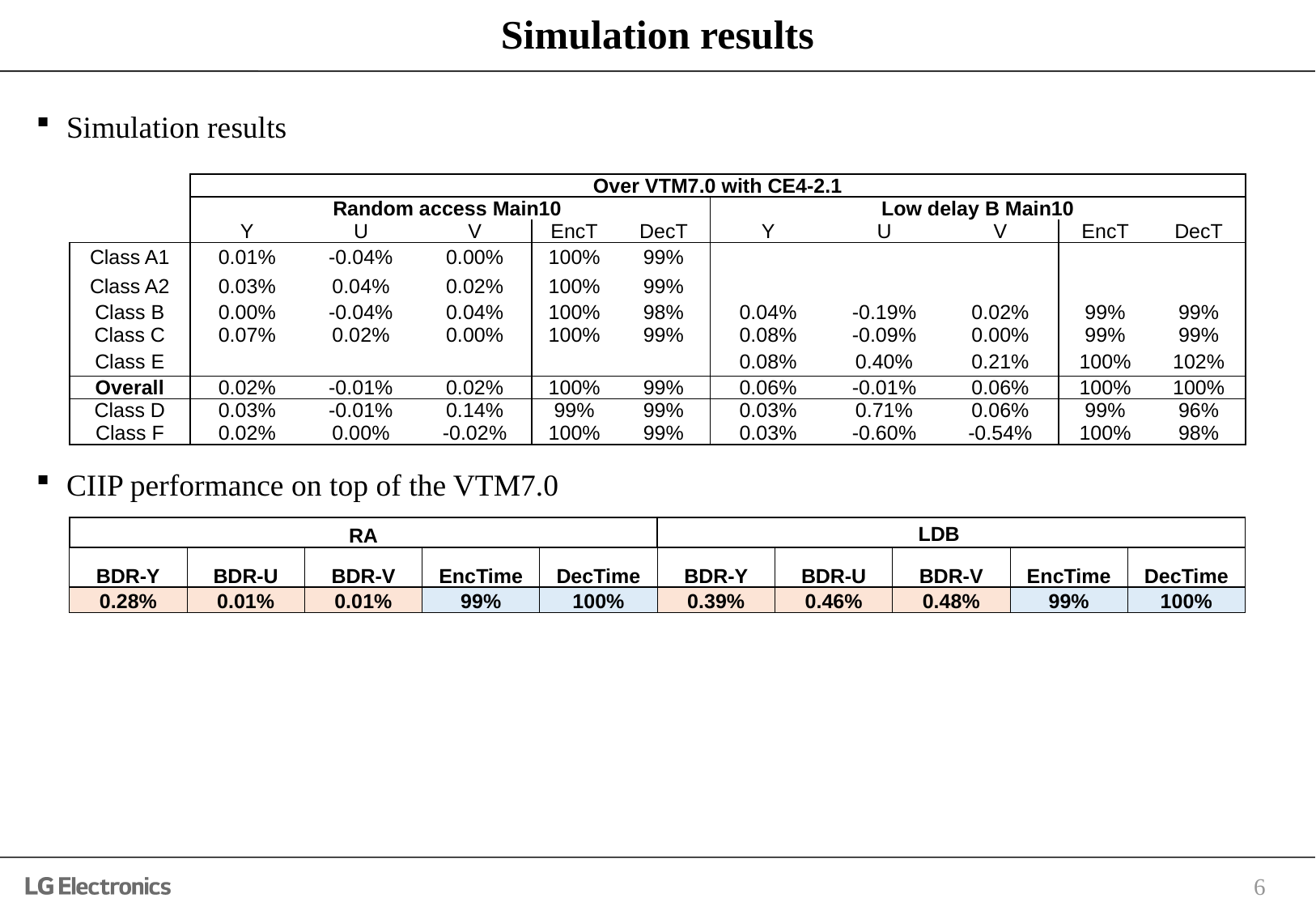

# Simulation results
Simulation results

CIIP performance on top of the VTM7.0

|  | Over VTM7.0 with CE4-2.1 |  |  |  |  |  |  |  |  |  |
| --- | --- | --- | --- | --- | --- | --- | --- | --- | --- | --- |
|  | Random access Main10 |  |  |  |  | Low delay B Main10 |  |  |  |  |
|  | Y | U | V | EncT | DecT | Y | U | V | EncT | DecT |
| Class A1 | 0.01% | -0.04% | 0.00% | 100% | 99% |  |  |  |  |  |
| Class A2 | 0.03% | 0.04% | 0.02% | 100% | 99% |  |  |  |  |  |
| Class B | 0.00% | -0.04% | 0.04% | 100% | 98% | 0.04% | -0.19% | 0.02% | 99% | 99% |
| Class C | 0.07% | 0.02% | 0.00% | 100% | 99% | 0.08% | -0.09% | 0.00% | 99% | 99% |
| Class E |  |  |  |  |  | 0.08% | 0.40% | 0.21% | 100% | 102% |
| Overall | 0.02% | -0.01% | 0.02% | 100% | 99% | 0.06% | -0.01% | 0.06% | 100% | 100% |
| Class D | 0.03% | -0.01% | 0.14% | 99% | 99% | 0.03% | 0.71% | 0.06% | 99% | 96% |
| Class F | 0.02% | 0.00% | -0.02% | 100% | 99% | 0.03% | -0.60% | -0.54% | 100% | 98% |
| RA |  |  |  |  | LDB |  |  |  |  |
| --- | --- | --- | --- | --- | --- | --- | --- | --- | --- |
| BDR-Y | BDR-U | BDR-V | EncTime | DecTime | BDR-Y | BDR-U | BDR-V | EncTime | DecTime |
| 0.28% | 0.01% | 0.01% | 99% | 100% | 0.39% | 0.46% | 0.48% | 99% | 100% |
6